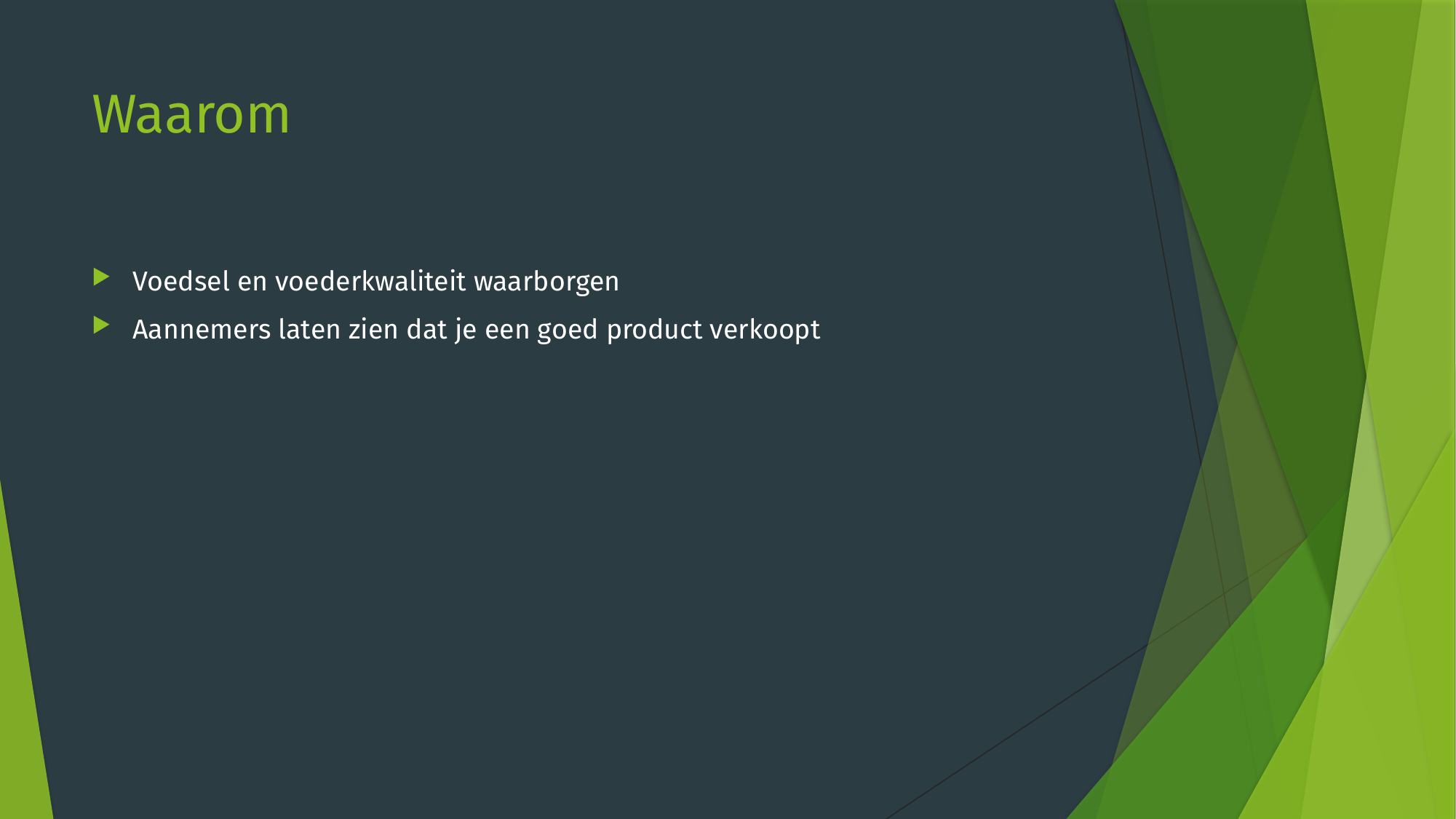

# Waarom
Voedsel en voederkwaliteit waarborgen
Aannemers laten zien dat je een goed product verkoopt